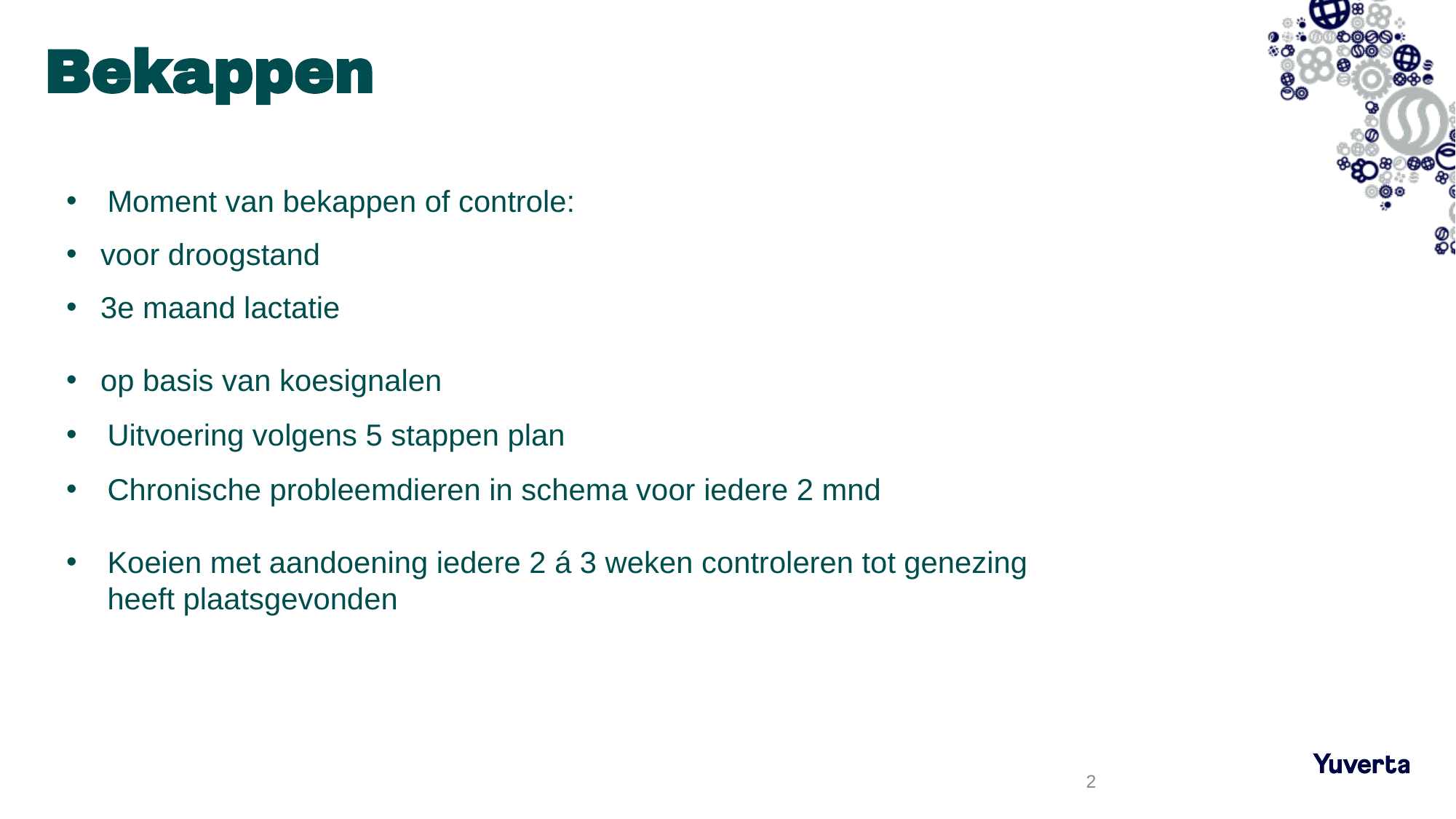

# Bekappen

Moment van bekappen of controle:
voor droogstand
3e maand lactatie
op basis van koesignalen
Uitvoering volgens 5 stappen plan
Chronische probleemdieren in schema voor iedere 2 mnd
Koeien met aandoening iedere 2 á 3 weken controleren tot genezing heeft plaatsgevonden

2